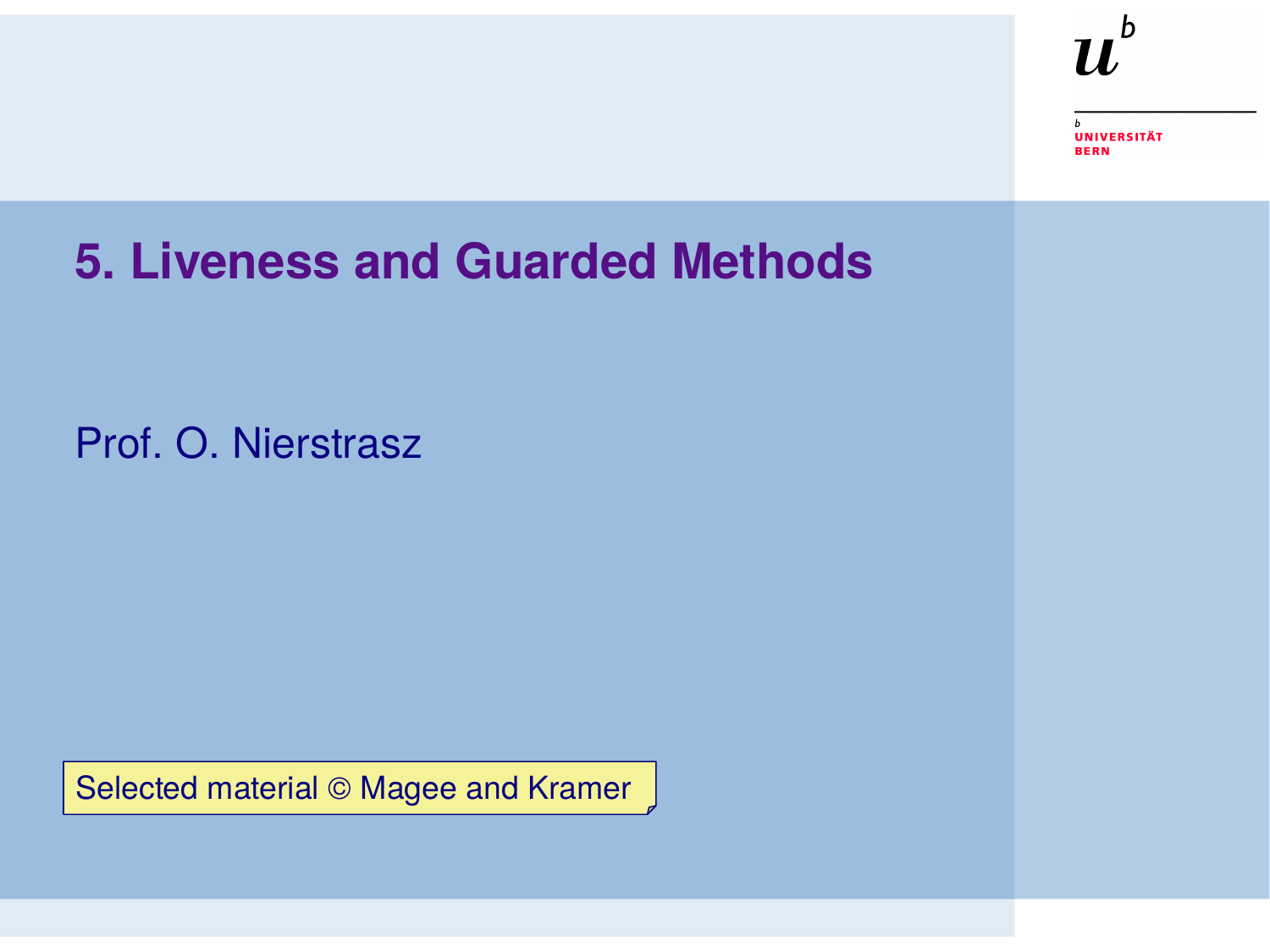

# 5. Liveness and Guarded Methods
Prof. O. Nierstrasz
Selected material © Magee and Kramer